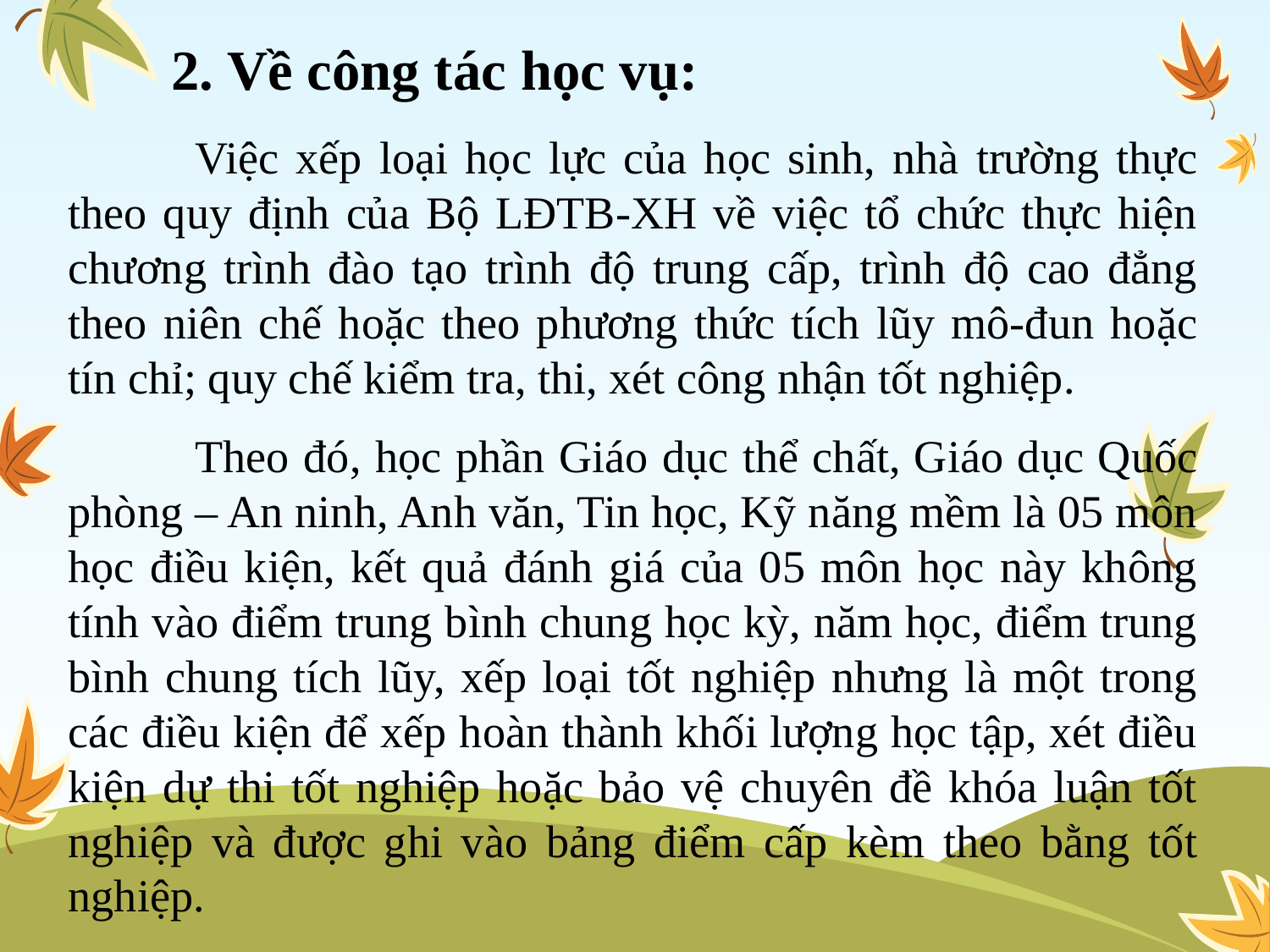

# 2. Về công tác học vụ:
	Việc xếp loại học lực của học sinh, nhà trường thực theo quy định của Bộ LĐTB-XH về việc tổ chức thực hiện chương trình đào tạo trình độ trung cấp, trình độ cao đẳng theo niên chế hoặc theo phương thức tích lũy mô-đun hoặc tín chỉ; quy chế kiểm tra, thi, xét công nhận tốt nghiệp.
	Theo đó, học phần Giáo dục thể chất, Giáo dục Quốc phòng – An ninh, Anh văn, Tin học, Kỹ năng mềm là 05 môn học điều kiện, kết quả đánh giá của 05 môn học này không tính vào điểm trung bình chung học kỳ, năm học, điểm trung bình chung tích lũy, xếp loại tốt nghiệp nhưng là một trong các điều kiện để xếp hoàn thành khối lượng học tập, xét điều kiện dự thi tốt nghiệp hoặc bảo vệ chuyên đề khóa luận tốt nghiệp và được ghi vào bảng điểm cấp kèm theo bằng tốt nghiệp.